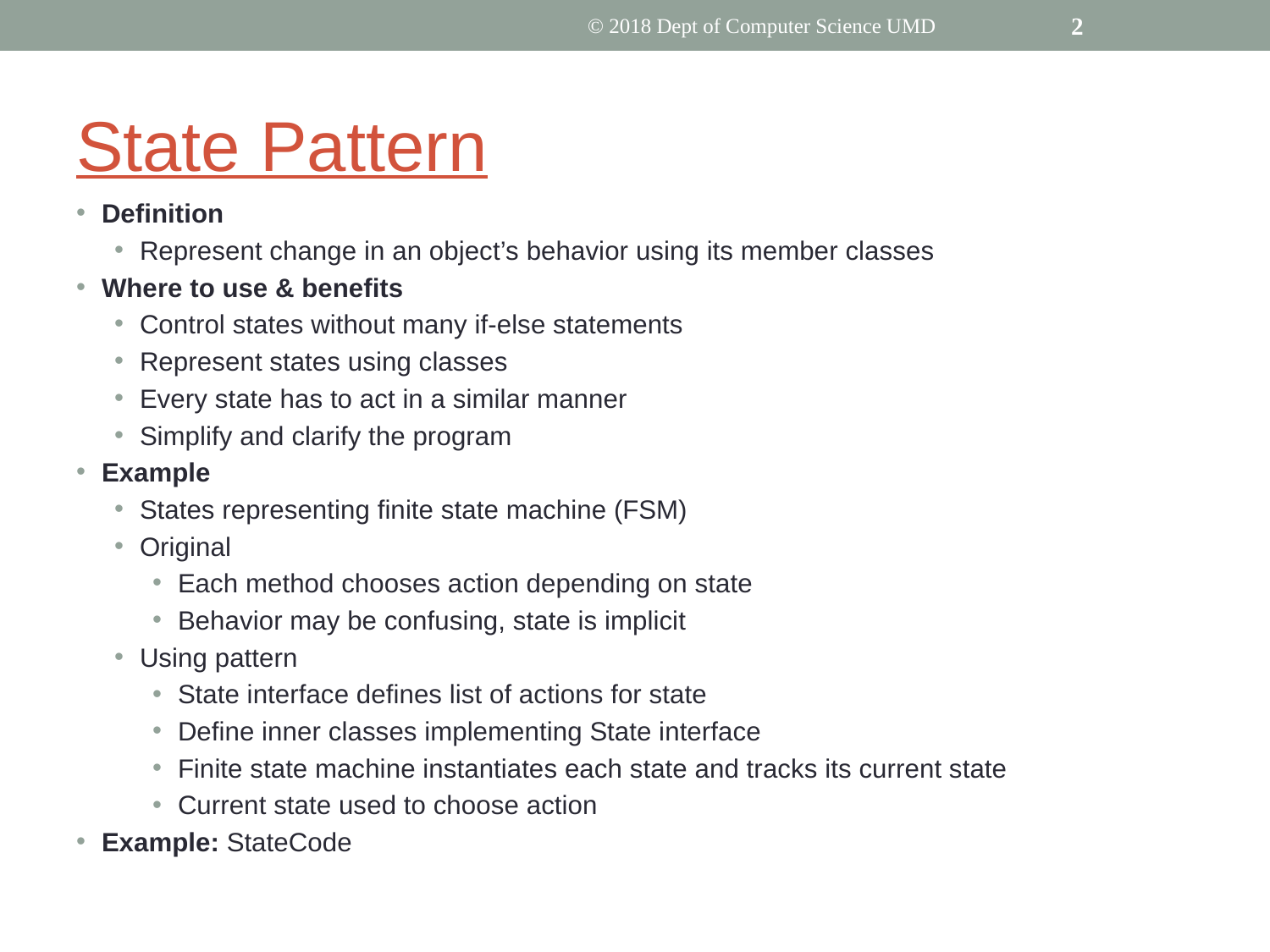

© 2018 Dept of Computer Science UMD
2
# State Pattern
Definition
Represent change in an object’s behavior using its member classes
Where to use & benefits
Control states without many if-else statements
Represent states using classes
Every state has to act in a similar manner
Simplify and clarify the program
Example
States representing finite state machine (FSM)
Original
Each method chooses action depending on state
Behavior may be confusing, state is implicit
Using pattern
State interface defines list of actions for state
Define inner classes implementing State interface
Finite state machine instantiates each state and tracks its current state
Current state used to choose action
Example: StateCode